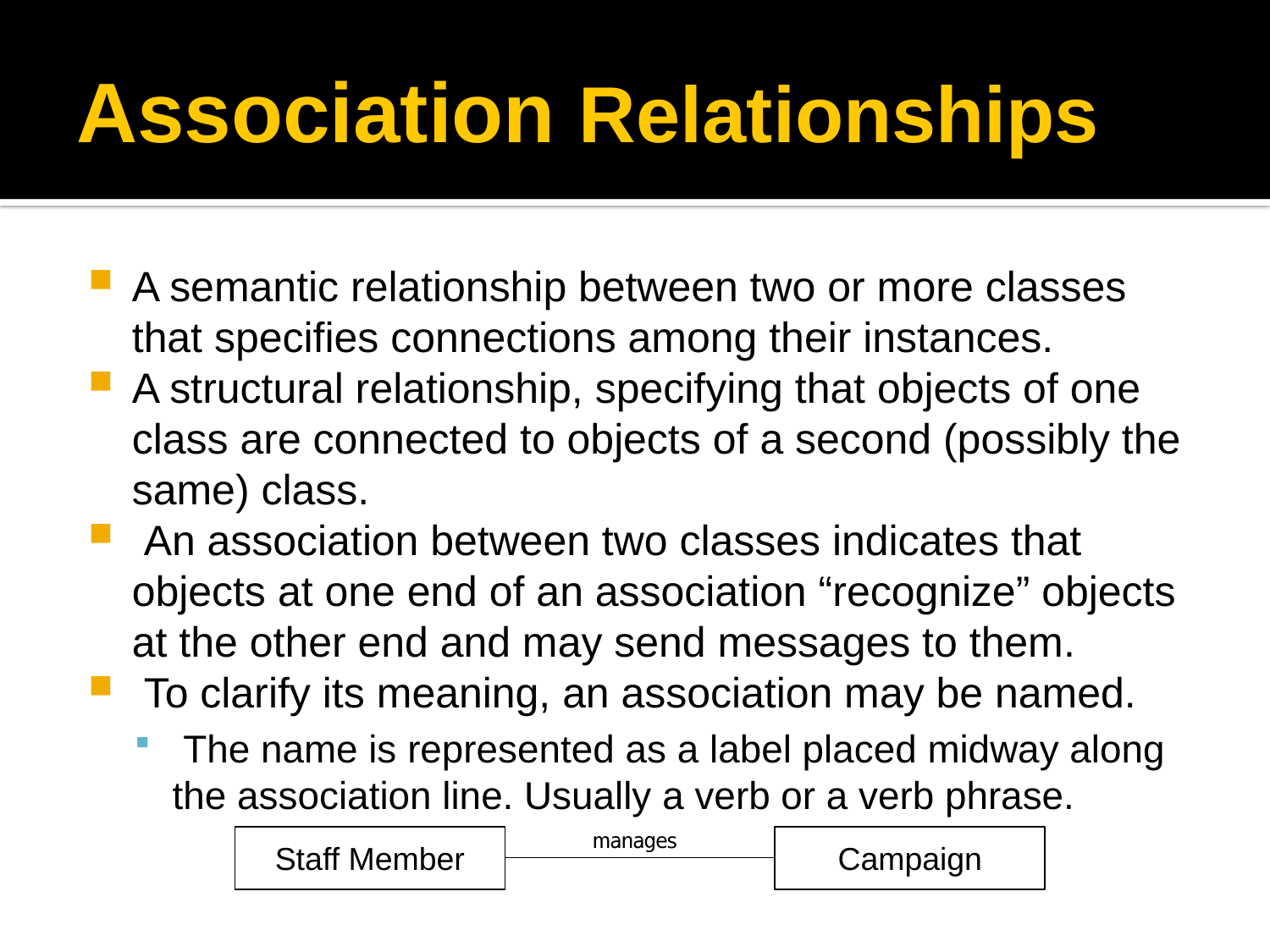

# Association Relationships
A semantic relationship between two or more classes that specifies connections among their instances.
A structural relationship, specifying that objects of one class are connected to objects of a second (possibly the same) class.
 An association between two classes indicates that objects at one end of an association “recognize” objects at the other end and may send messages to them.
 To clarify its meaning, an association may be named.
 The name is represented as a label placed midway along the association line. Usually a verb or a verb phrase.
manages
Staff Member
Campaign